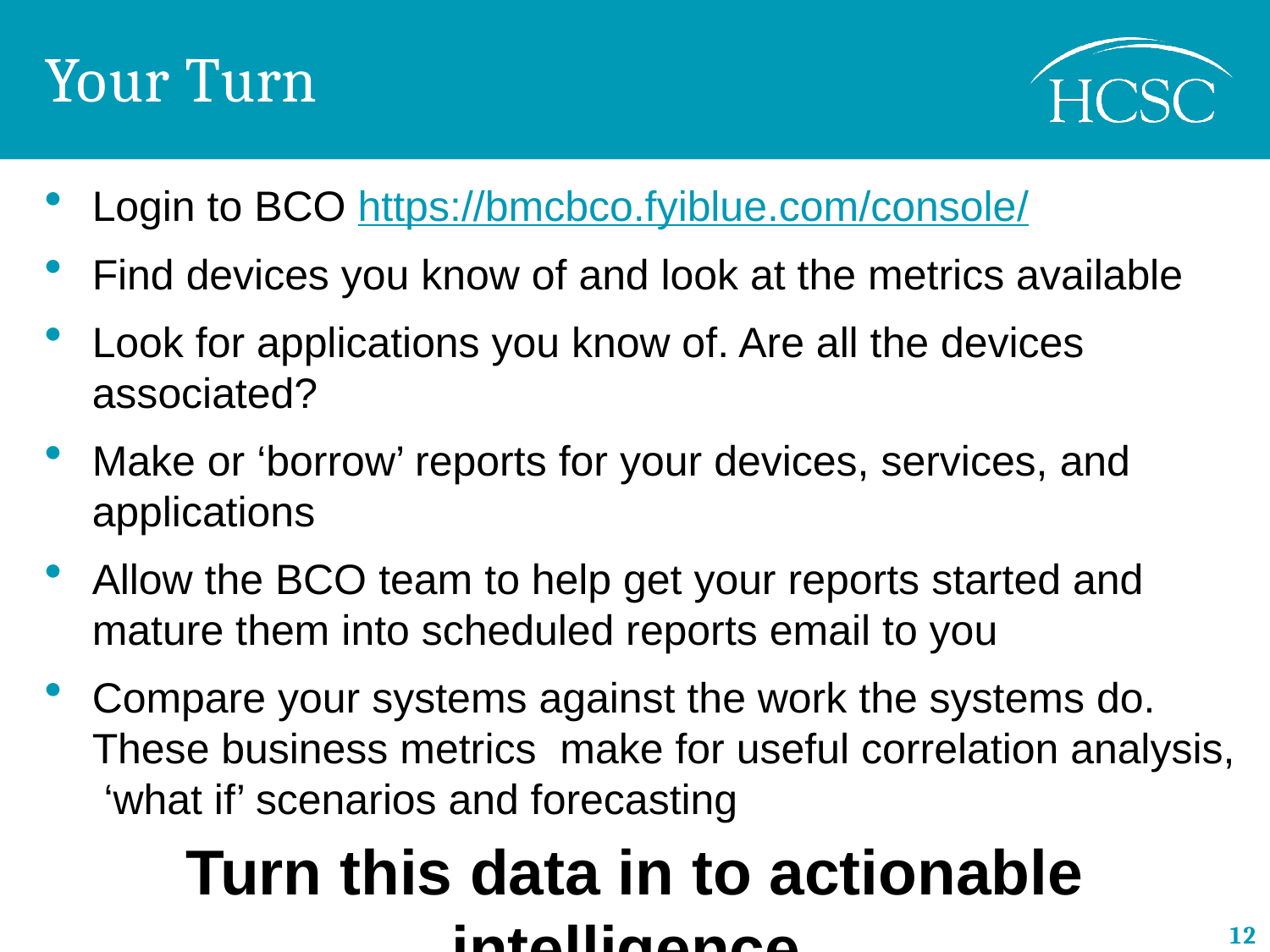

# Your Turn
Login to BCO https://bmcbco.fyiblue.com/console/
Find devices you know of and look at the metrics available
Look for applications you know of. Are all the devices associated?
Make or ‘borrow’ reports for your devices, services, and applications
Allow the BCO team to help get your reports started and mature them into scheduled reports email to you
Compare your systems against the work the systems do. These business metrics  make for useful correlation analysis,  ‘what if’ scenarios and forecasting
Turn this data in to actionable intelligence.